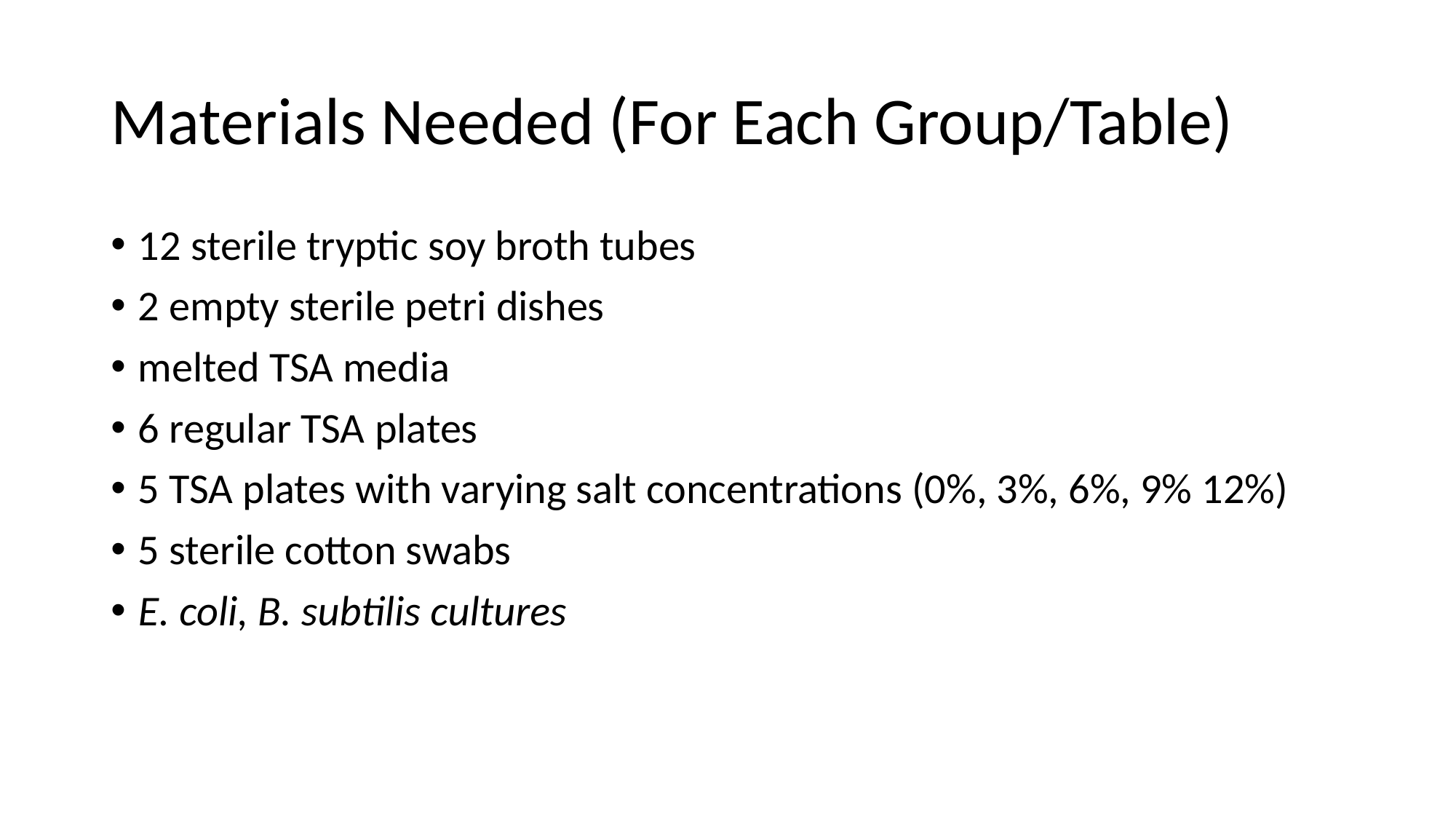

# Materials Needed (For Each Group/Table)
12 sterile tryptic soy broth tubes
2 empty sterile petri dishes
melted TSA media
6 regular TSA plates
5 TSA plates with varying salt concentrations (0%, 3%, 6%, 9% 12%)
5 sterile cotton swabs
E. coli, B. subtilis cultures